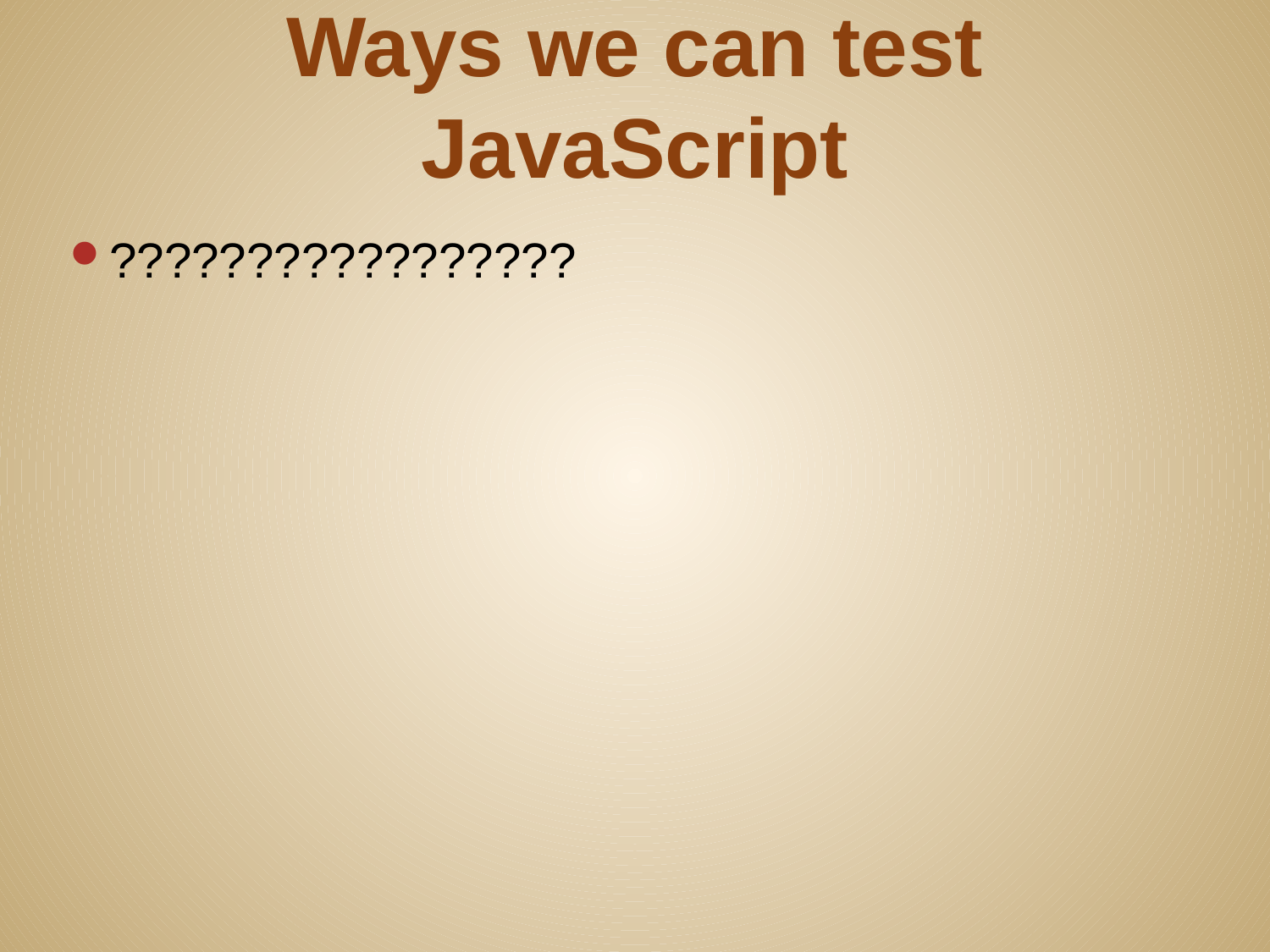

# Ways we can test JavaScript
?????????????????